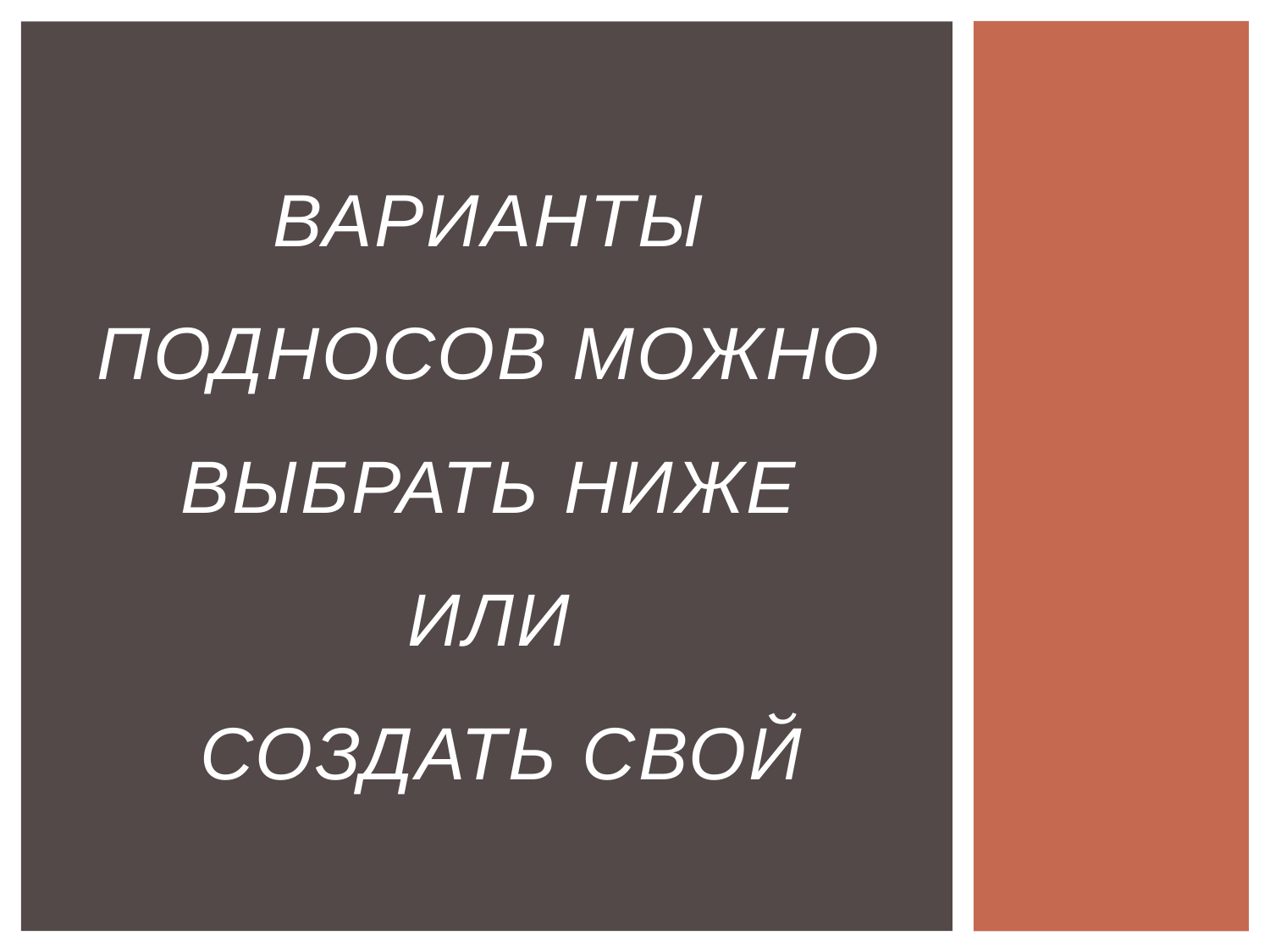

# Варианты подносов можно выбрать ниже или создать свой